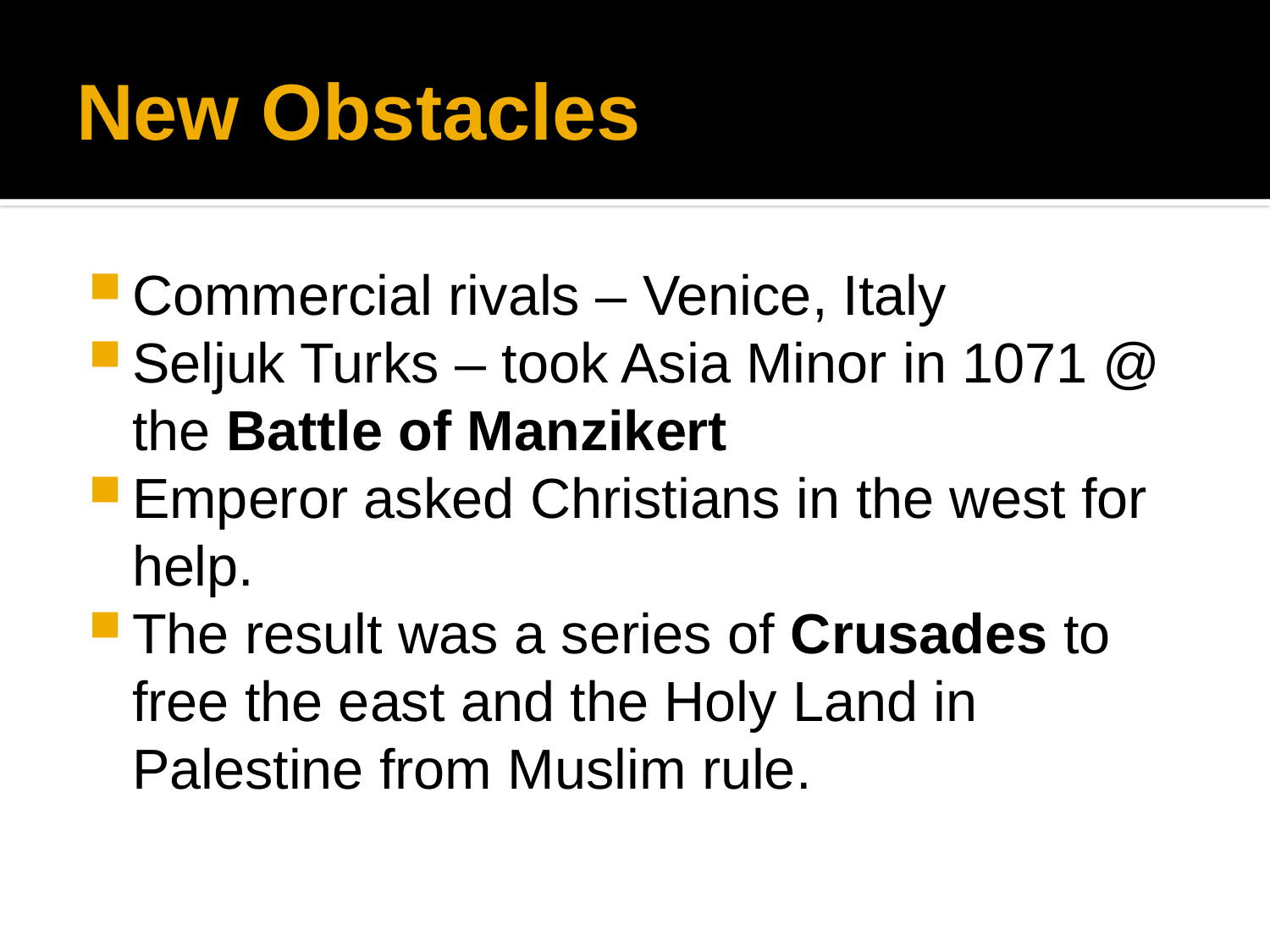

# New Obstacles
Commercial rivals – Venice, Italy
Seljuk Turks – took Asia Minor in 1071 @ the Battle of Manzikert
Emperor asked Christians in the west for help.
The result was a series of Crusades to free the east and the Holy Land in Palestine from Muslim rule.